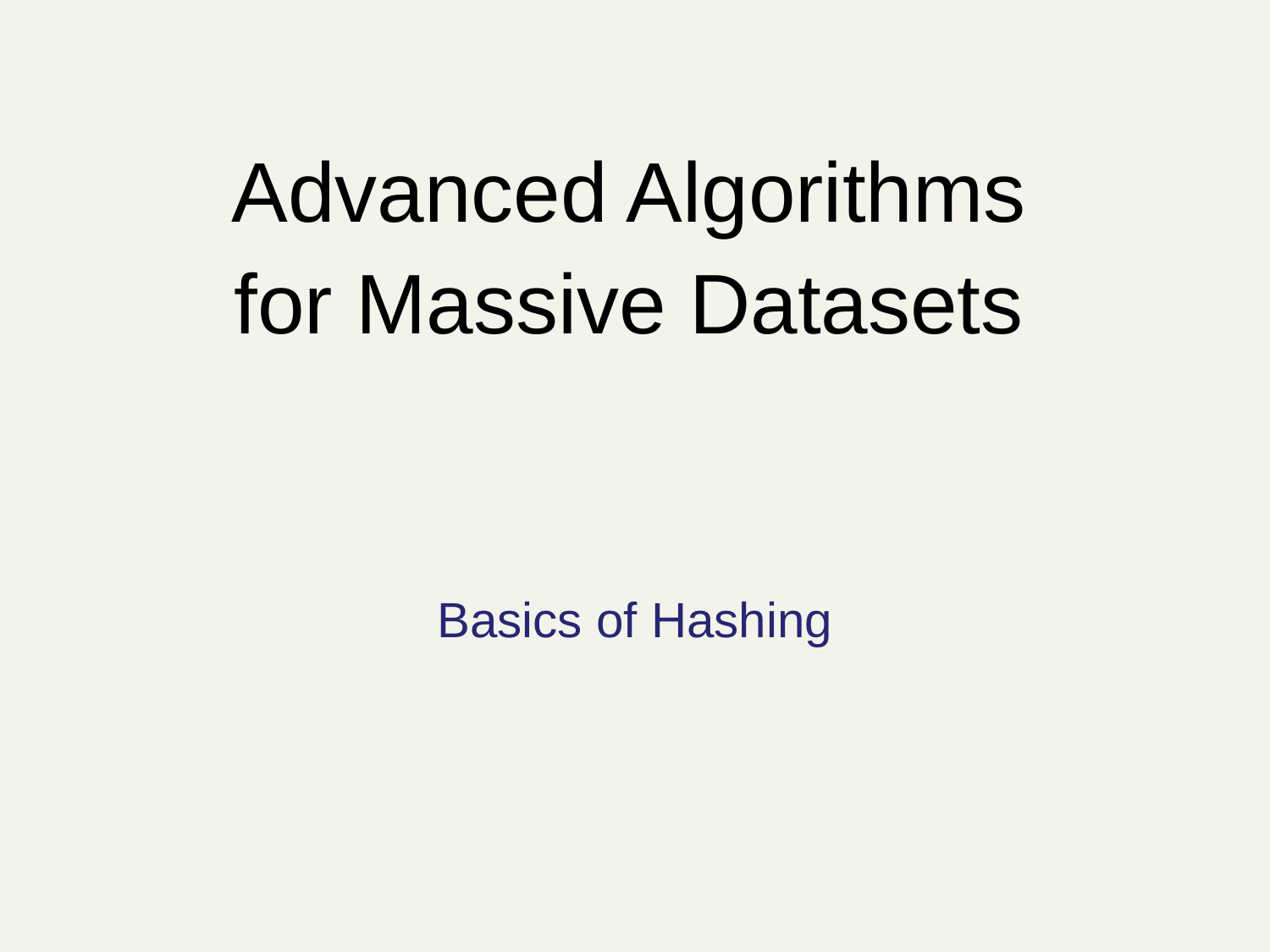

# Advanced Algorithms for Massive Datasets
Basics of Hashing